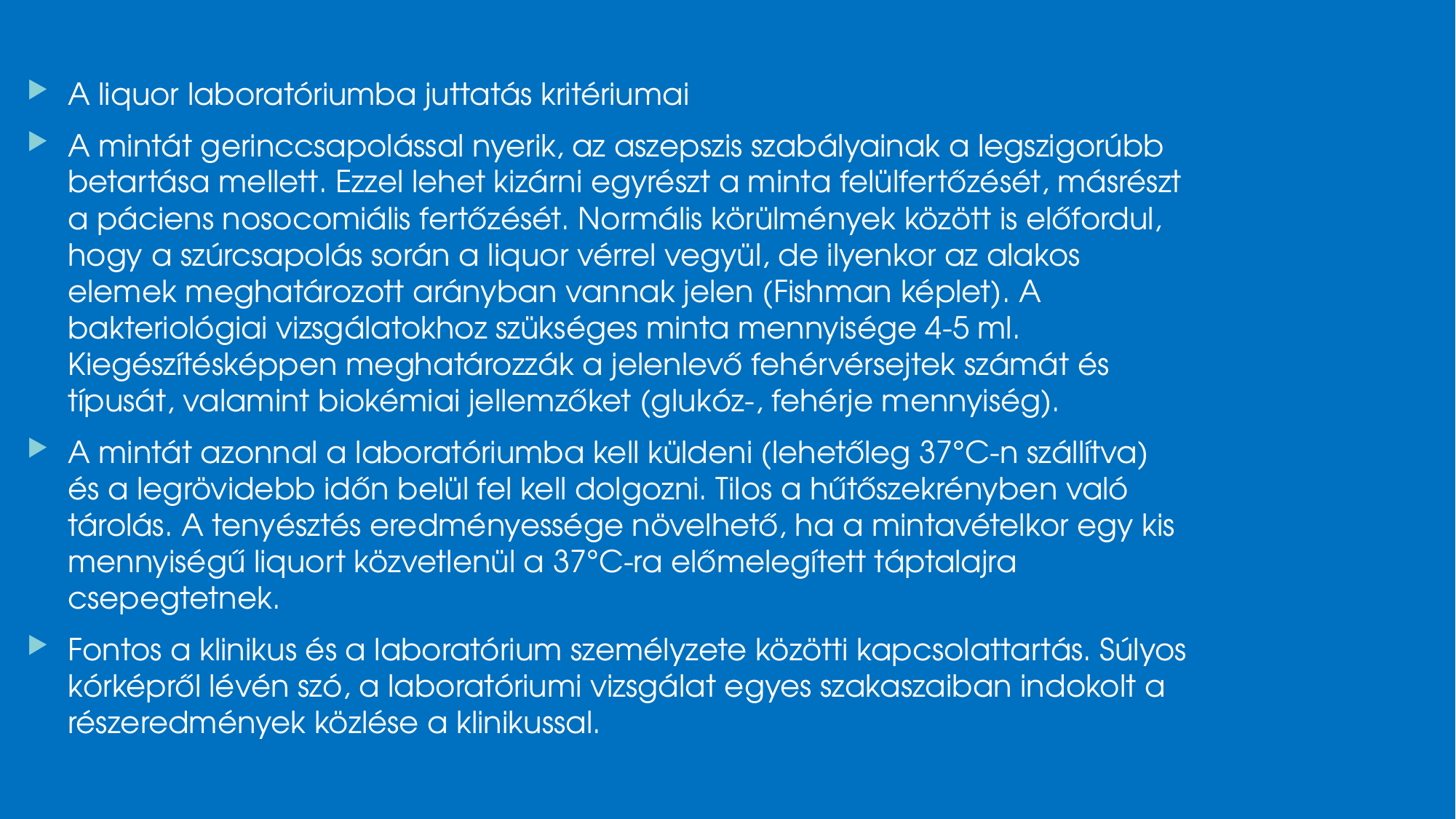

A liquor laboratóriumba juttatás kritériumai
A mintát gerinccsapolással nyerik, az aszepszis szabályainak a legszigorúbb betartása mellett. Ezzel lehet kizárni egyrészt a minta felülfertőzését, másrészt a páciens nosocomiális fertőzését. Normális körülmények között is előfordul, hogy a szúrcsapolás során a liquor vérrel vegyül, de ilyenkor az alakos elemek meghatározott arányban vannak jelen (Fishman képlet). A bakteriológiai vizsgálatokhoz szükséges minta mennyisége 4-5 ml. Kiegészítésképpen meghatározzák a jelenlevő fehérvérsejtek számát és típusát, valamint biokémiai jellemzőket (glukóz-, fehérje mennyiség).
A mintát azonnal a laboratóriumba kell küldeni (lehetőleg 37°C-n szállítva) és a legrövidebb időn belül fel kell dolgozni. Tilos a hűtőszekrényben való tárolás. A tenyésztés eredményessége növelhető, ha a mintavételkor egy kis mennyiségű liquort közvetlenül a 37°C-ra előmelegített táptalajra csepegtetnek.
Fontos a klinikus és a laboratórium személyzete közötti kapcsolattartás. Súlyos kórképről lévén szó, a laboratóriumi vizsgálat egyes szakaszaiban indokolt a részeredmények közlése a klinikussal.